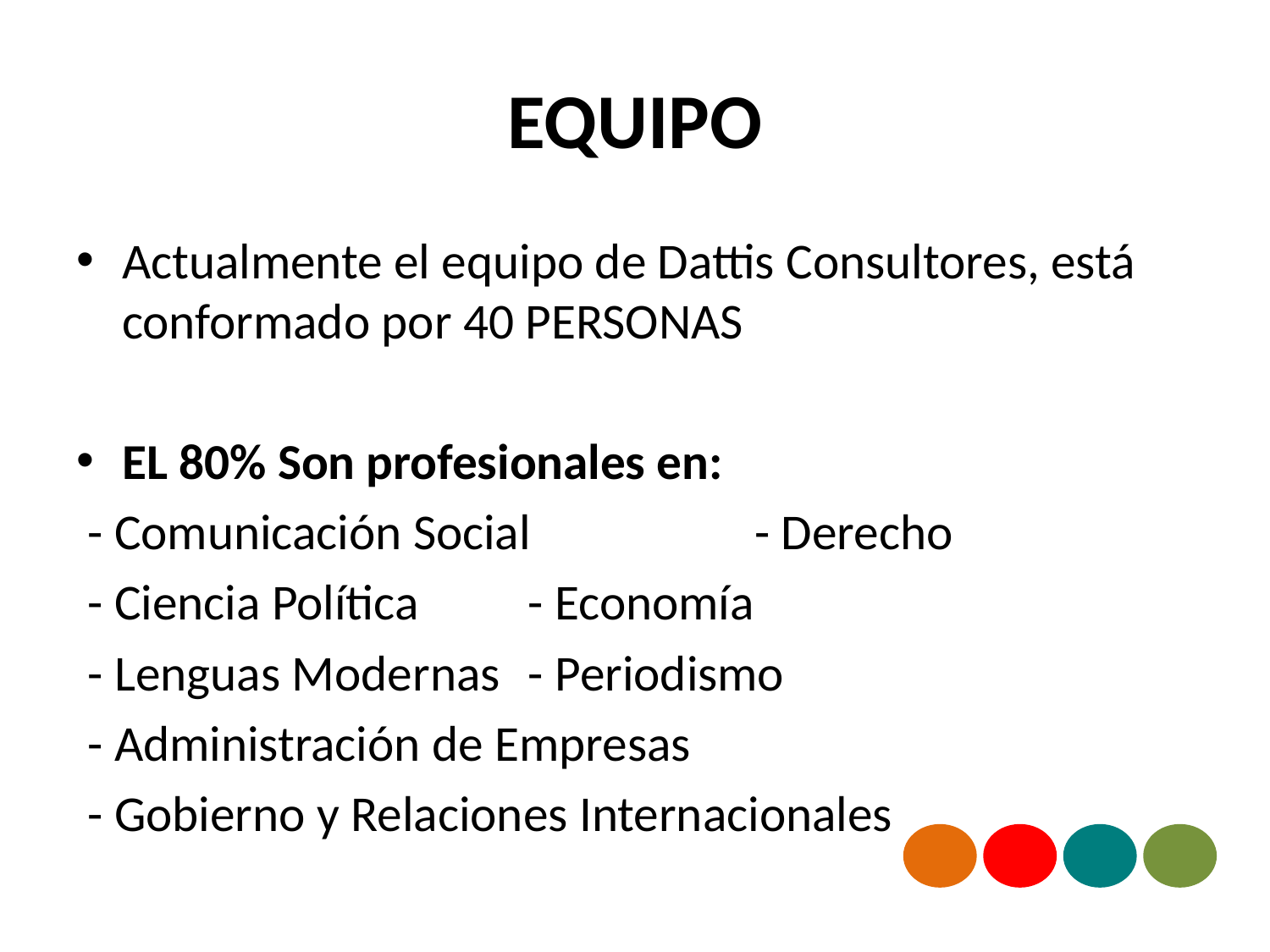

# EQUIPO
Actualmente el equipo de Dattis Consultores, está conformado por 40 PERSONAS

EL 80% Son profesionales en:
 - Comunicación Social 		- Derecho
 - Ciencia Política 			- Economía
 - Lenguas Modernas 		- Periodismo
 - Administración de Empresas
 - Gobierno y Relaciones Internacionales